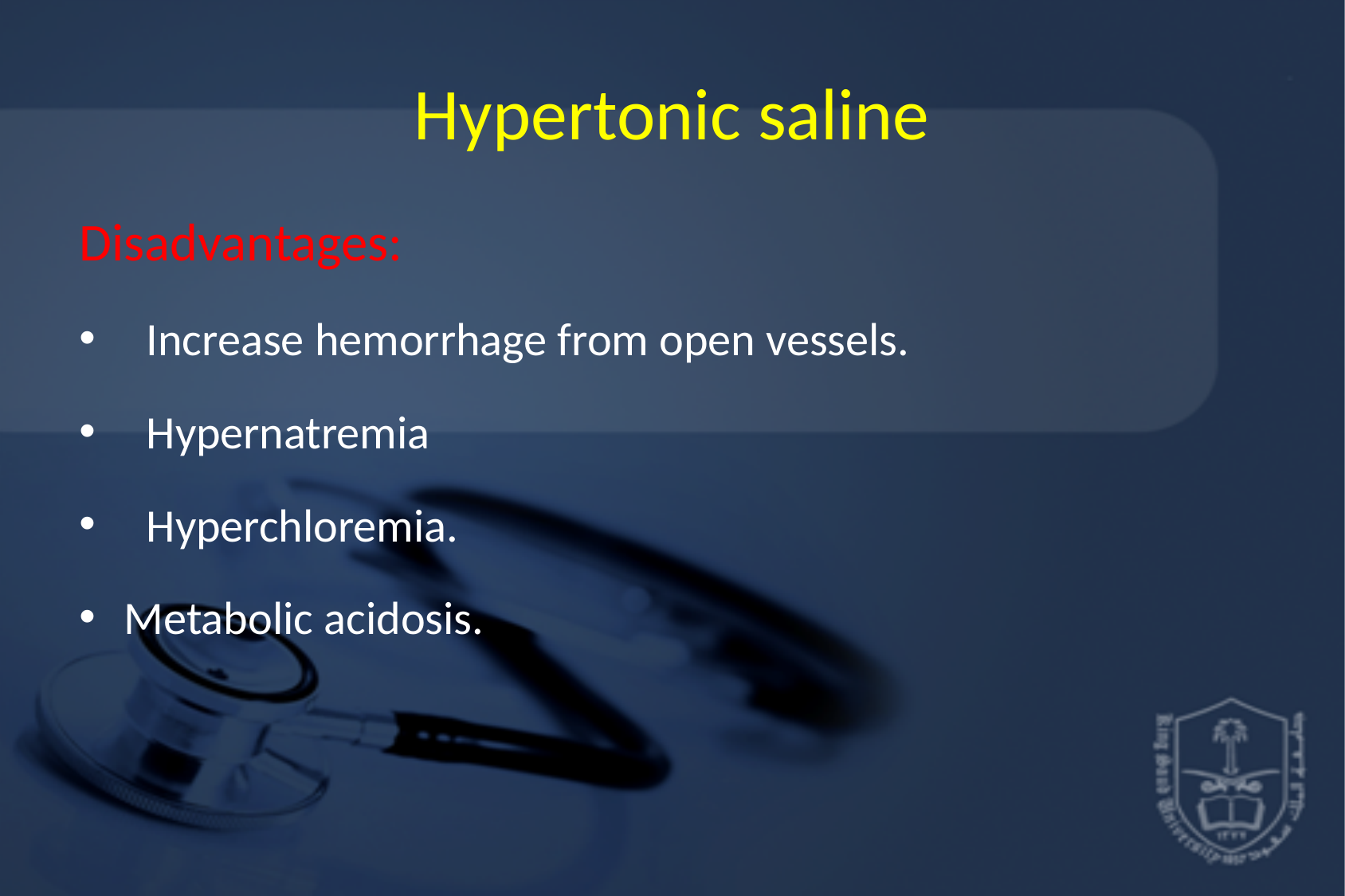

# Hypertonic saline
Disadvantages:
Increase hemorrhage from open vessels.
Hypernatremia
Hyperchloremia.
Metabolic acidosis.